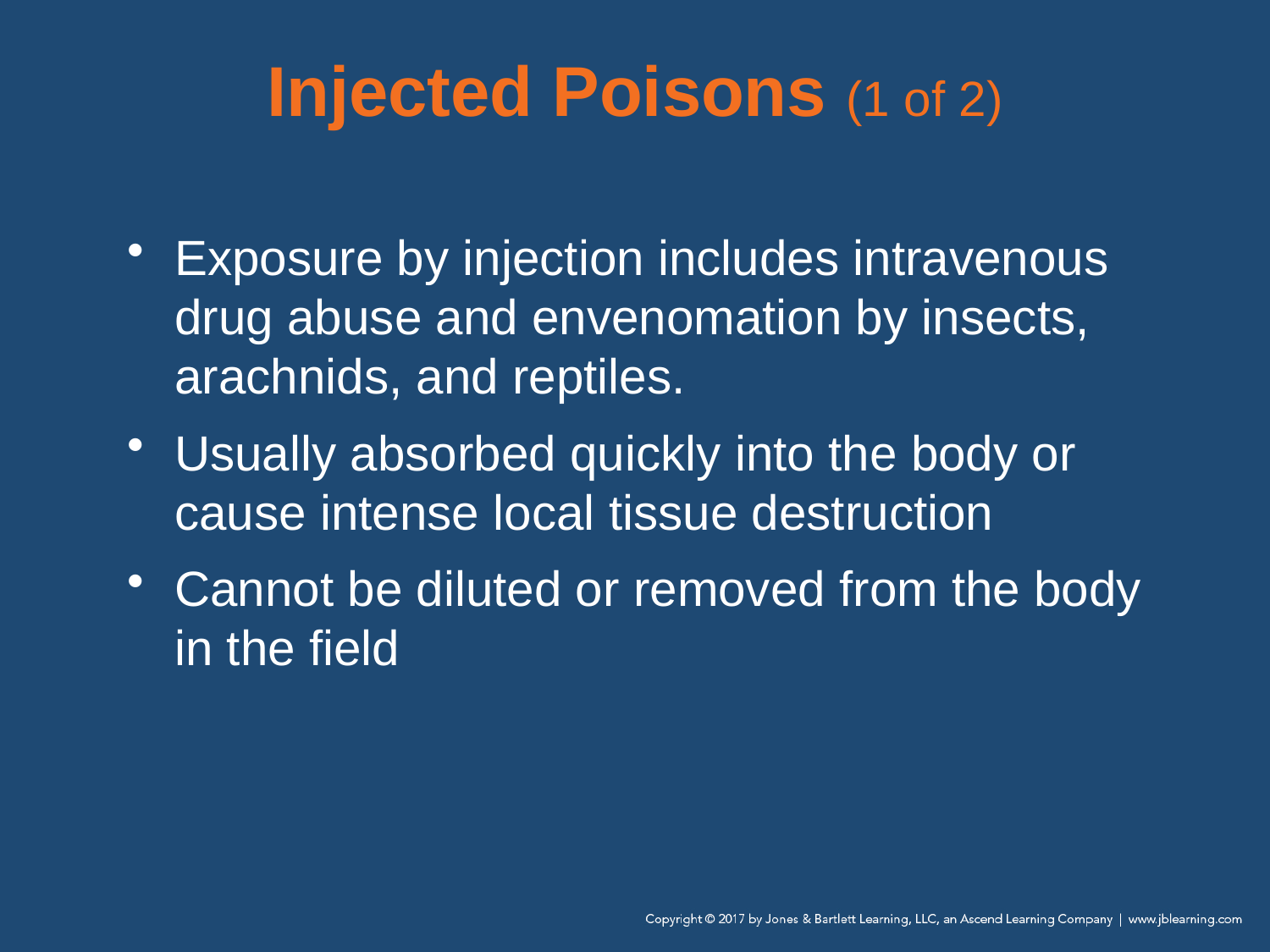

# Injected Poisons (1 of 2)
Exposure by injection includes intravenous drug abuse and envenomation by insects, arachnids, and reptiles.
Usually absorbed quickly into the body or cause intense local tissue destruction
Cannot be diluted or removed from the body in the field